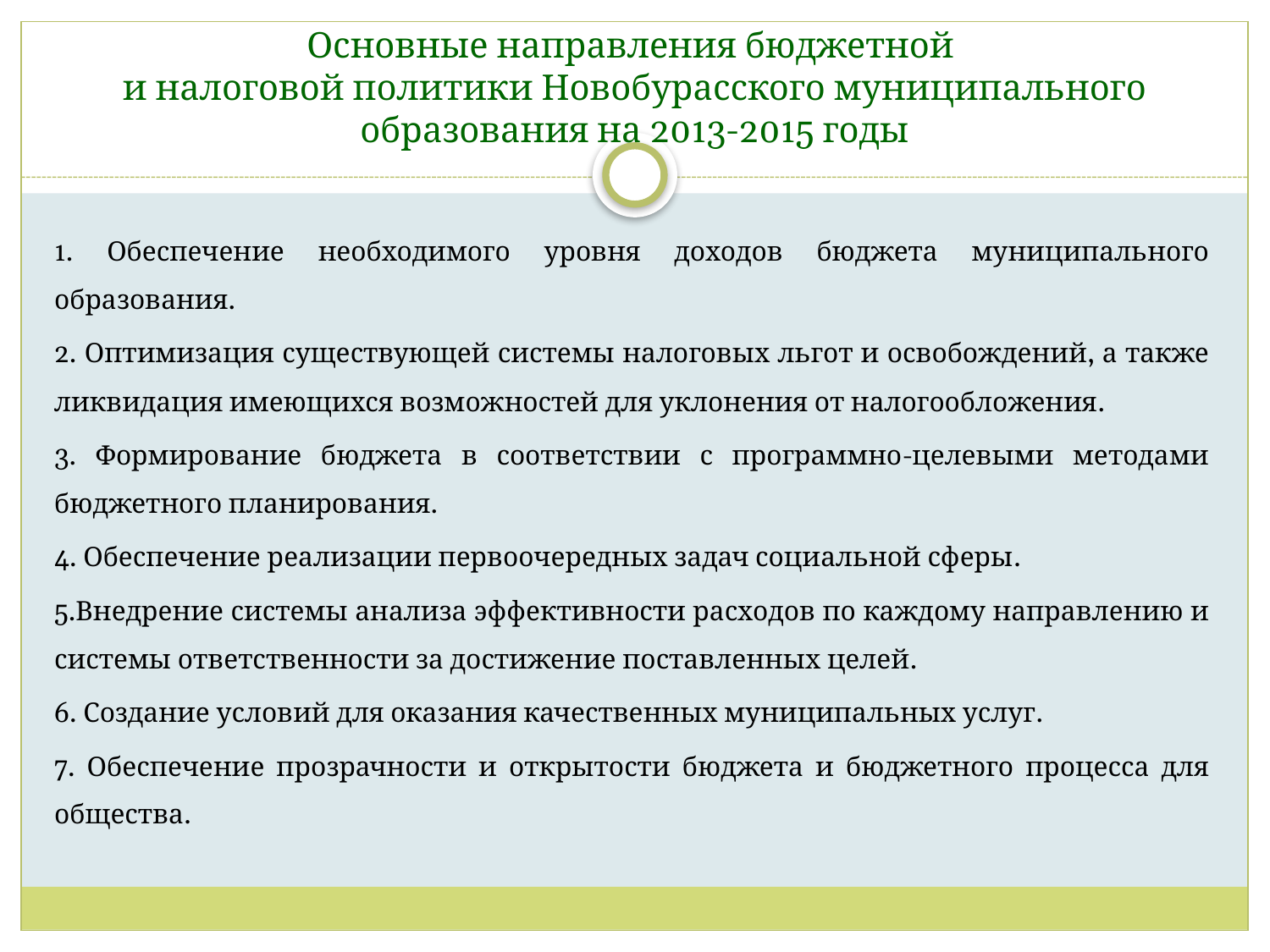

# Основные направления бюджетной и налоговой политики Новобурасского муниципального образования на 2013-2015 годы
1. Обеспечение необходимого уровня доходов бюджета муниципального образования.
2. Оптимизация существующей системы налоговых льгот и освобождений, а также ликвидация имеющихся возможностей для уклонения от налогообложения.
3. Формирование бюджета в соответствии с программно-целевыми методами бюджетного планирования.
4. Обеспечение реализации первоочередных задач социальной сферы.
5.Внедрение системы анализа эффективности расходов по каждому направлению и системы ответственности за достижение поставленных целей.
6. Создание условий для оказания качественных муниципальных услуг.
7. Обеспечение прозрачности и открытости бюджета и бюджетного процесса для общества.